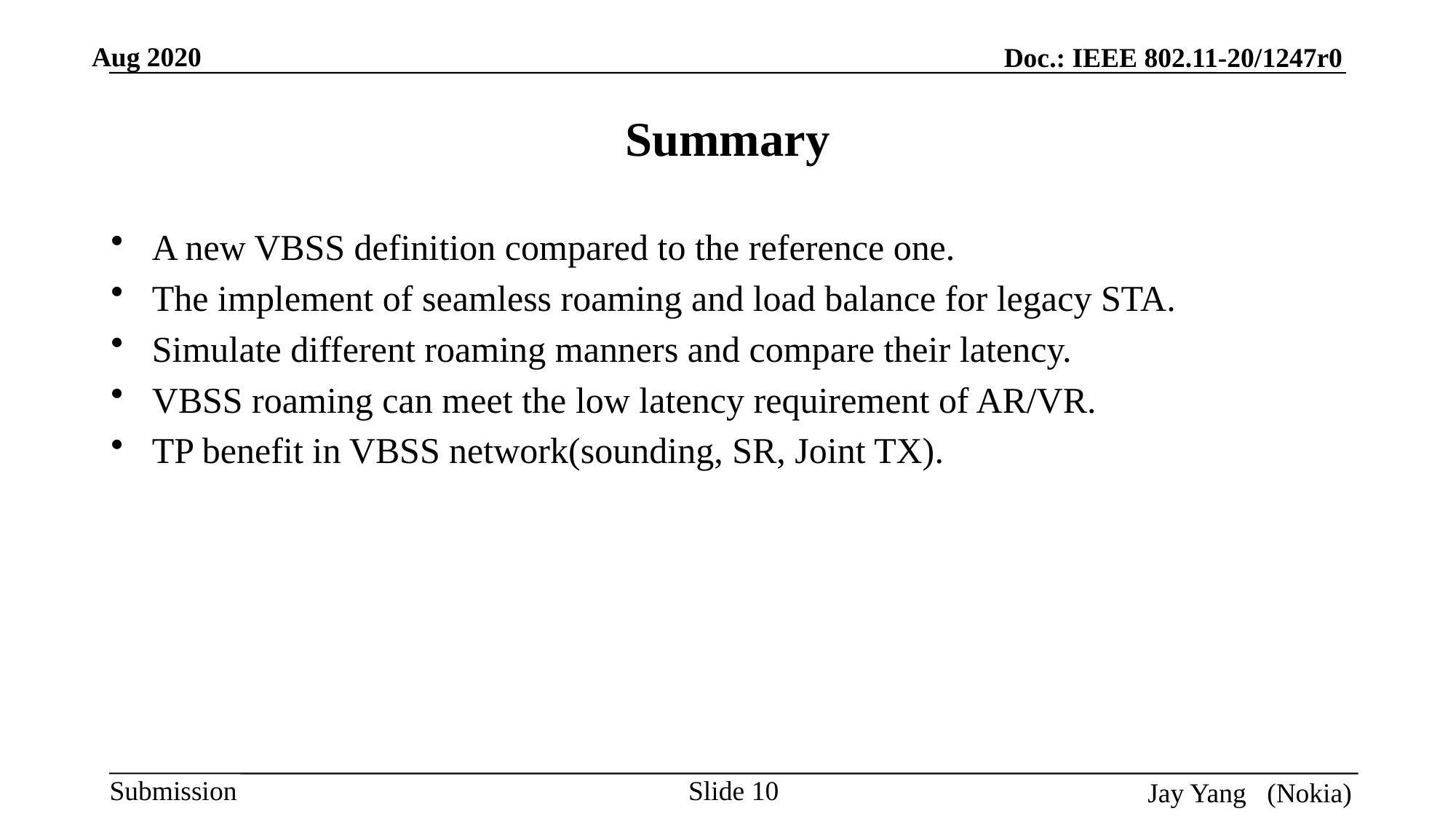

# Summary
A new VBSS definition compared to the reference one.
The implement of seamless roaming and load balance for legacy STA.
Simulate different roaming manners and compare their latency.
VBSS roaming can meet the low latency requirement of AR/VR.
TP benefit in VBSS network(sounding, SR, Joint TX).
Slide 10
Jay Yang   (Nokia)